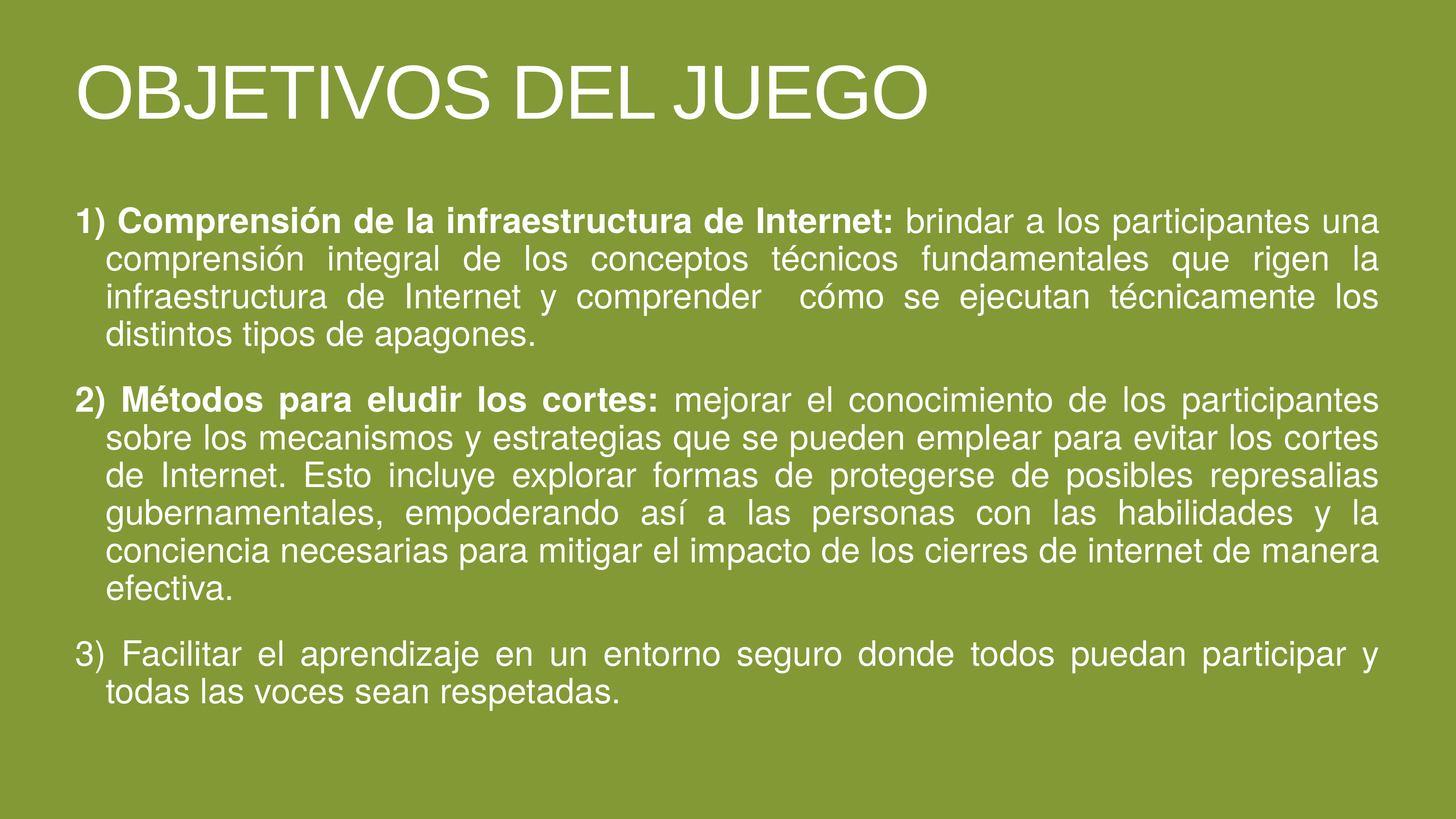

# Objetivos del juego
 Comprensión de la infraestructura de Internet: brindar a los participantes una comprensión integral de los conceptos técnicos fundamentales que rigen la infraestructura de Internet y comprender  cómo se ejecutan técnicamente los distintos tipos de apagones.
 Métodos para eludir los cortes: mejorar el conocimiento de los participantes sobre los mecanismos y estrategias que se pueden emplear para evitar los cortes de Internet. Esto incluye explorar formas de protegerse de posibles represalias gubernamentales, empoderando así a las personas con las habilidades y la conciencia necesarias para mitigar el impacto de los cierres de internet de manera efectiva.
 Facilitar el aprendizaje en un entorno seguro donde todos puedan participar y todas las voces sean respetadas.